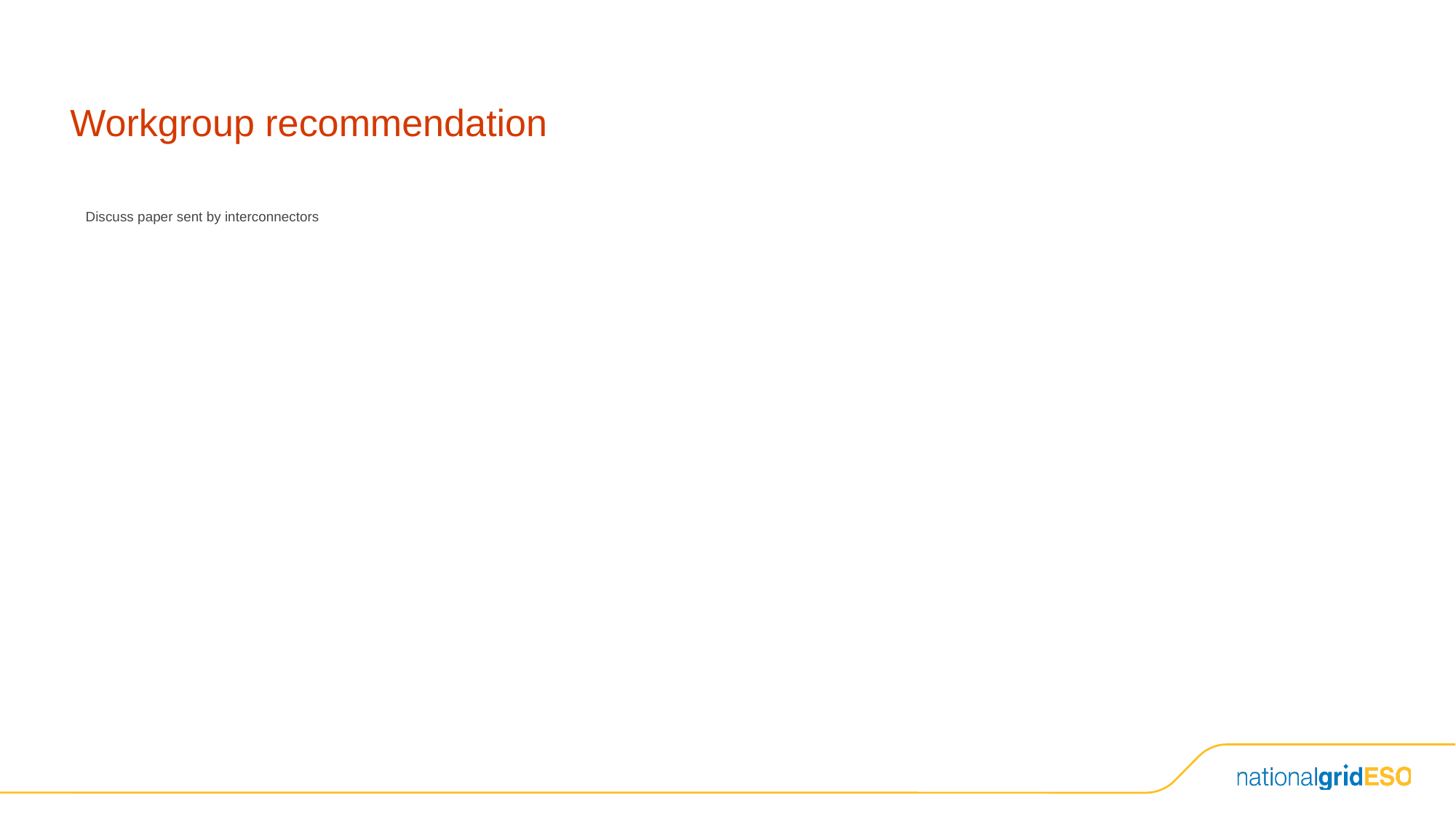

# Workgroup recommendation
Discuss paper sent by interconnectors